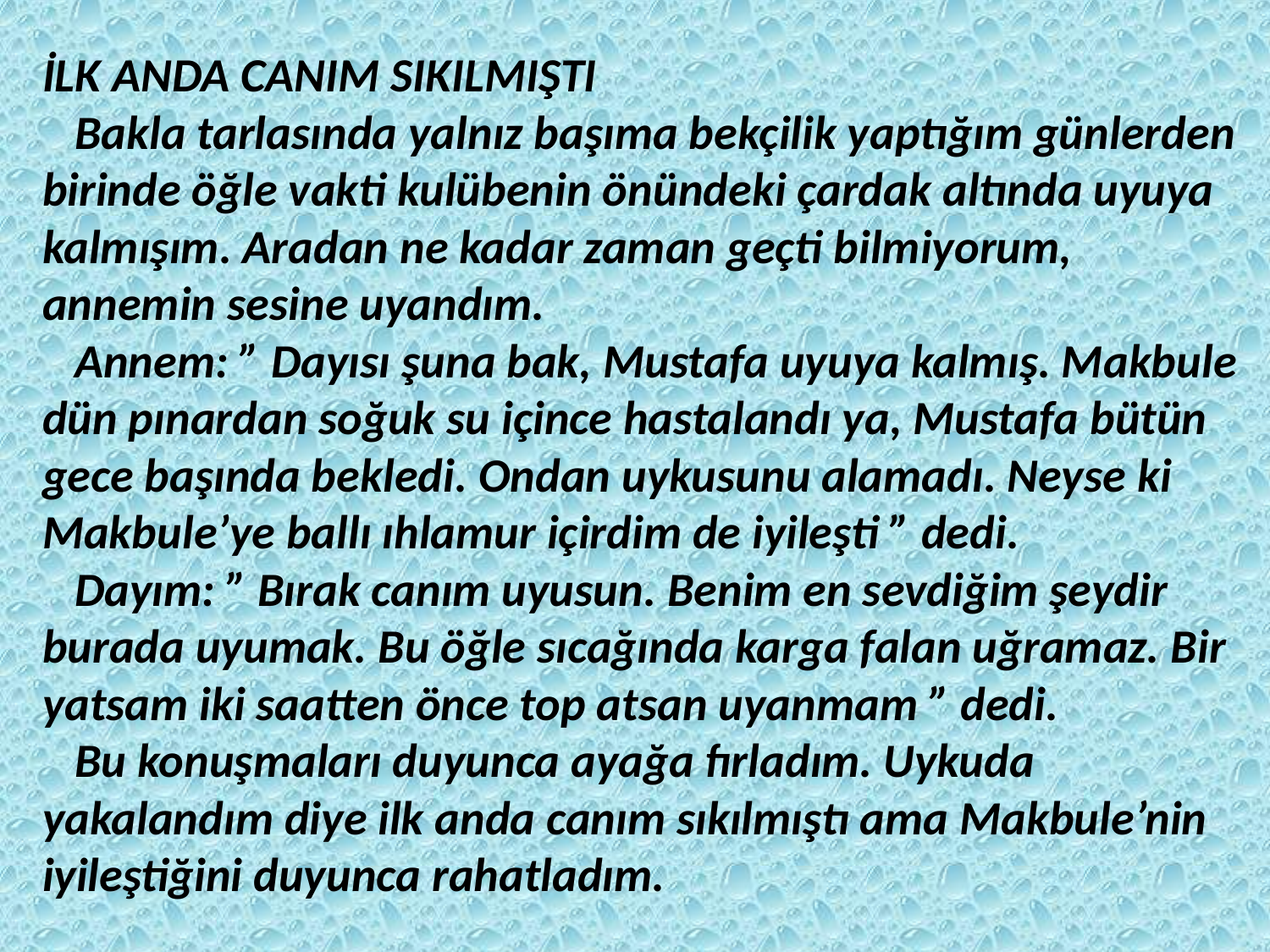

İLK ANDA CANIM SIKILMIŞTI
   Bakla tarlasında yalnız başıma bekçilik yaptığım günlerden birinde öğle vakti kulübenin önündeki çardak altında uyuya kalmışım. Aradan ne kadar zaman geçti bilmiyorum, annemin sesine uyandım.
   Annem: ” Dayısı şuna bak, Mustafa uyuya kalmış. Makbule dün pınardan soğuk su içince hastalandı ya, Mustafa bütün gece başında bekledi. Ondan uykusunu alamadı. Neyse ki Makbule’ye ballı ıhlamur içirdim de iyileşti ” dedi.
   Dayım: ” Bırak canım uyusun. Benim en sevdiğim şeydir burada uyumak. Bu öğle sıcağında karga falan uğramaz. Bir yatsam iki saatten önce top atsan uyanmam ” dedi.
   Bu konuşmaları duyunca ayağa fırladım. Uykuda yakalandım diye ilk anda canım sıkılmıştı ama Makbule’nin iyileştiğini duyunca rahatladım.